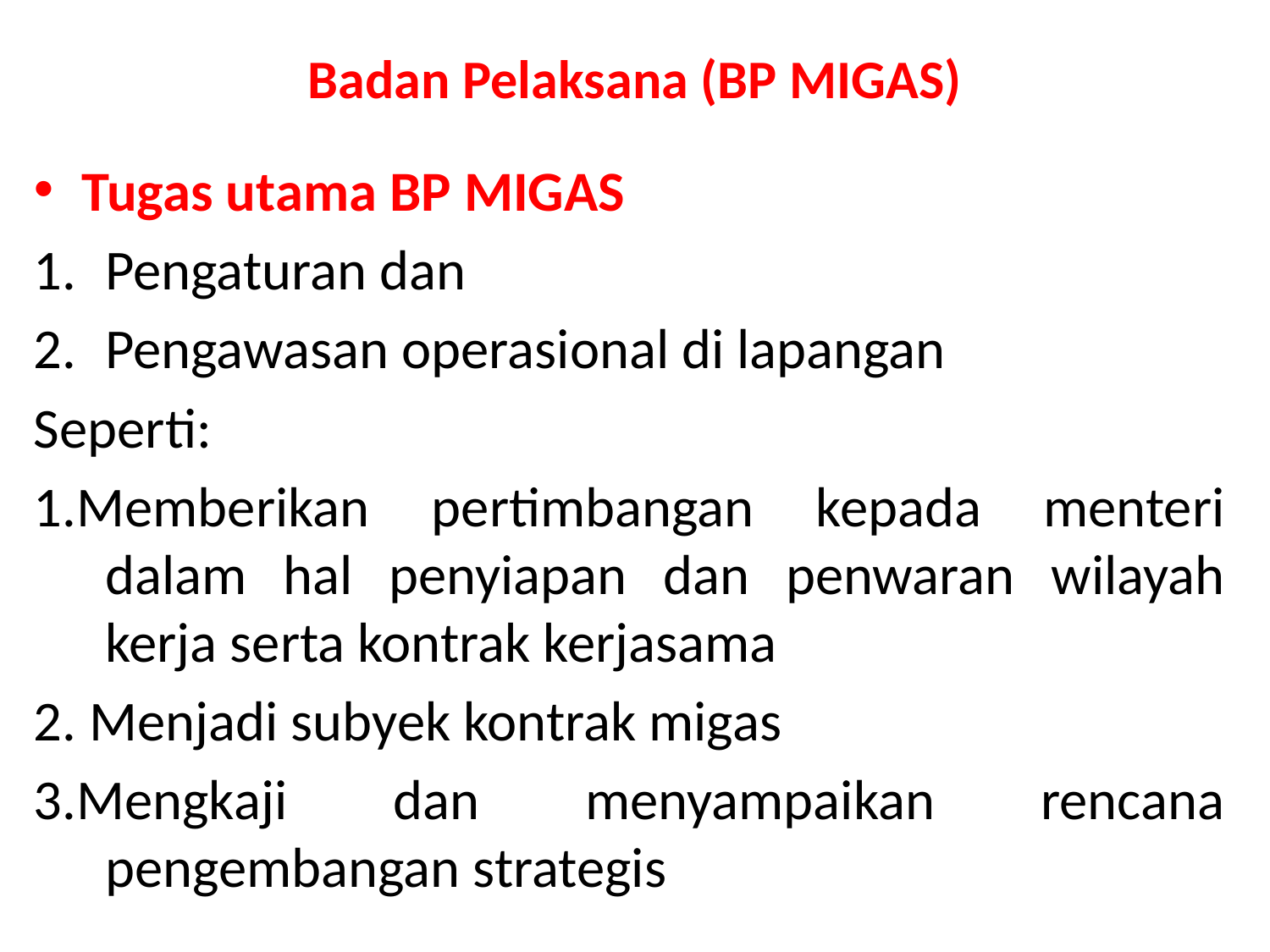

# Badan Pelaksana (BP MIGAS)
Tugas utama BP MIGAS
Pengaturan dan
Pengawasan operasional di lapangan
Seperti:
1.Memberikan pertimbangan kepada menteri dalam hal penyiapan dan penwaran wilayah kerja serta kontrak kerjasama
2. Menjadi subyek kontrak migas
3.Mengkaji dan menyampaikan rencana pengembangan strategis